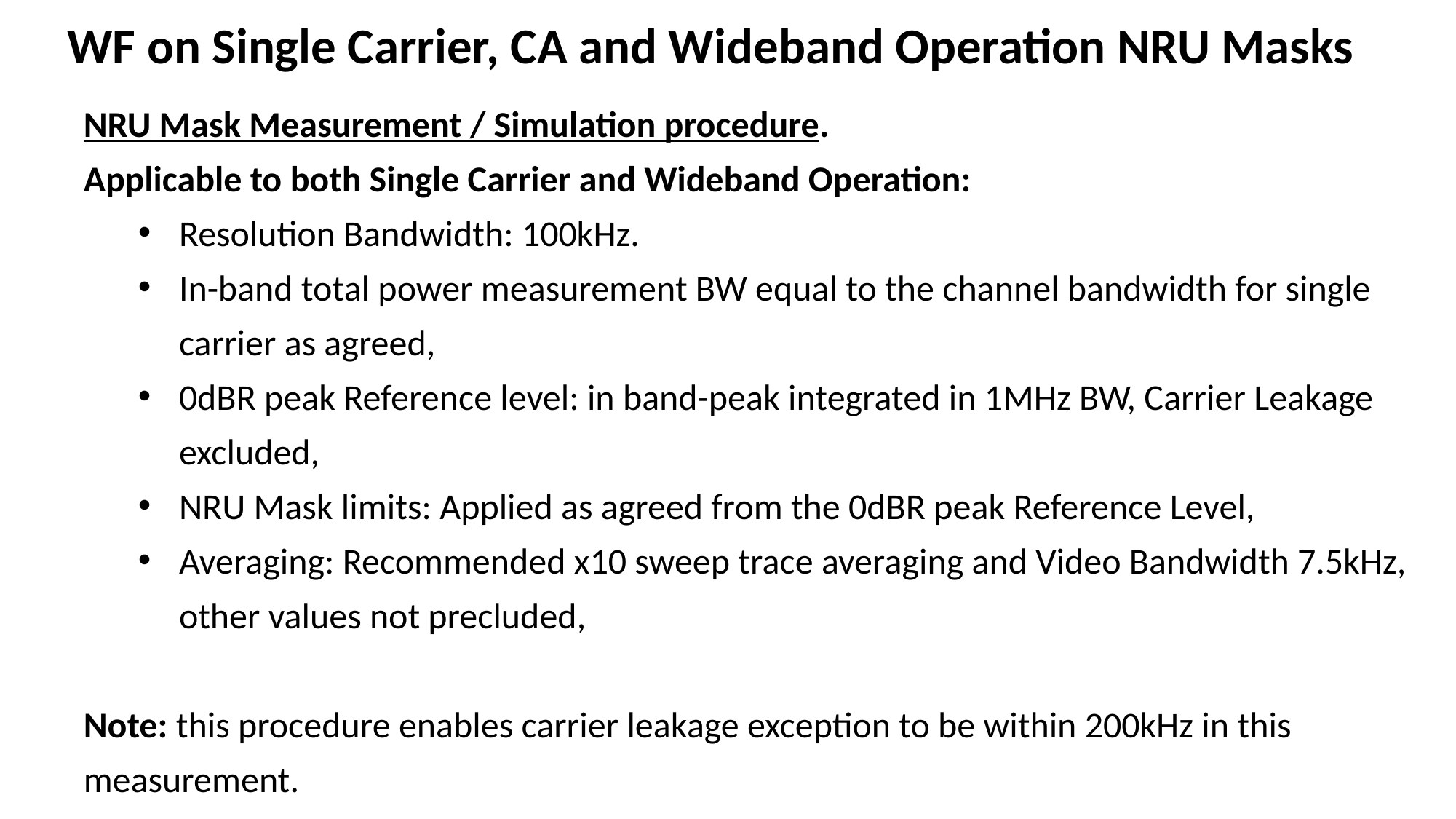

# WF on Single Carrier, CA and Wideband Operation NRU Masks
NRU Mask Measurement / Simulation procedure.
Applicable to both Single Carrier and Wideband Operation:
Resolution Bandwidth: 100kHz.
In-band total power measurement BW equal to the channel bandwidth for single carrier as agreed,
0dBR peak Reference level: in band-peak integrated in 1MHz BW, Carrier Leakage excluded,
NRU Mask limits: Applied as agreed from the 0dBR peak Reference Level,
Averaging: Recommended x10 sweep trace averaging and Video Bandwidth 7.5kHz, other values not precluded,

Note: this procedure enables carrier leakage exception to be within 200kHz in this measurement.